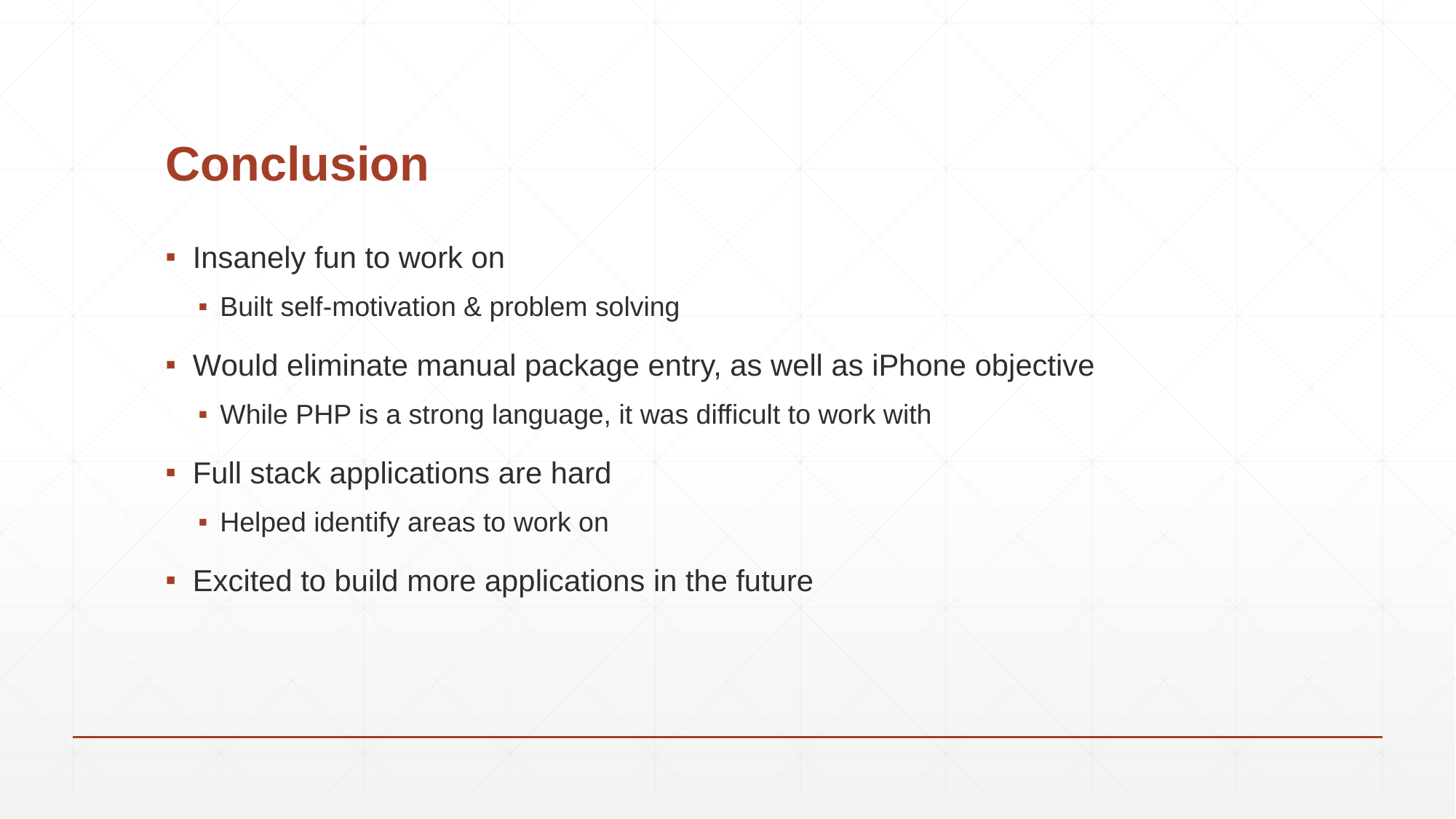

# Conclusion
Insanely fun to work on
Built self-motivation & problem solving
Would eliminate manual package entry, as well as iPhone objective
While PHP is a strong language, it was difficult to work with
Full stack applications are hard
Helped identify areas to work on
Excited to build more applications in the future